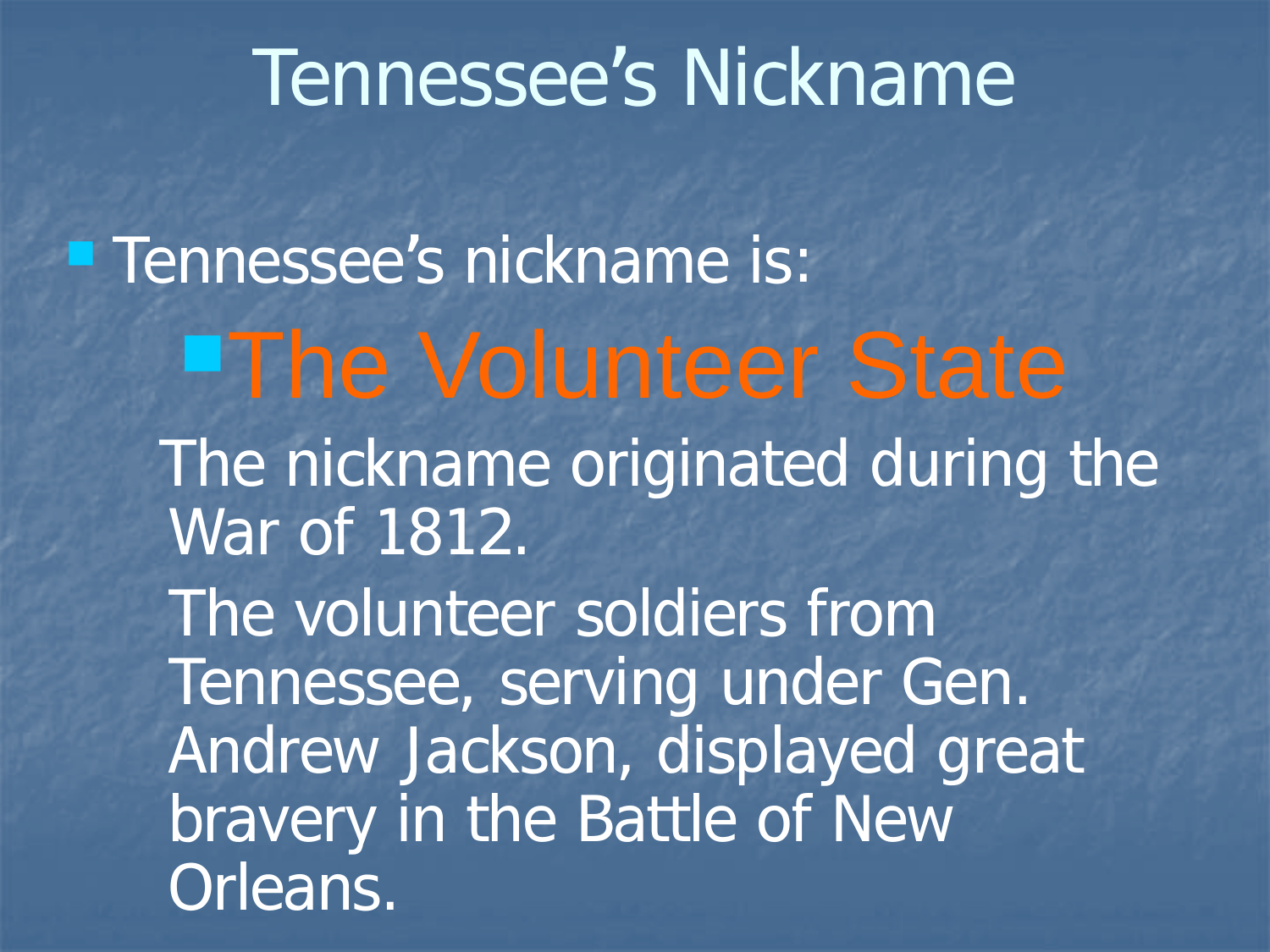

# Tennessee’s Nickname
Tennessee’s nickname is:
The Volunteer State
  The nickname originated during the War of 1812.
  The volunteer soldiers from Tennessee, serving under Gen. Andrew Jackson, displayed great bravery in the Battle of New Orleans.